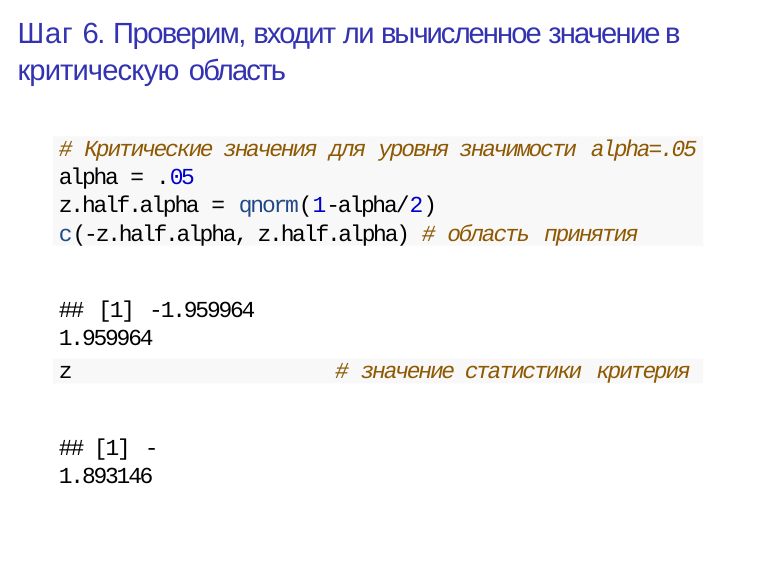

# Шаг 6. Проверим, входит ли вычисленное значение в  критическую область
# Критические значения для уровня значимости alpha=.05
alpha = .05
z.half.alpha = qnorm(1-alpha/2)
c(-z.half.alpha, z.half.alpha) # область принятия
## [1] -1.959964	1.959964
z	# значение статистики критерия
## [1] -1.893146